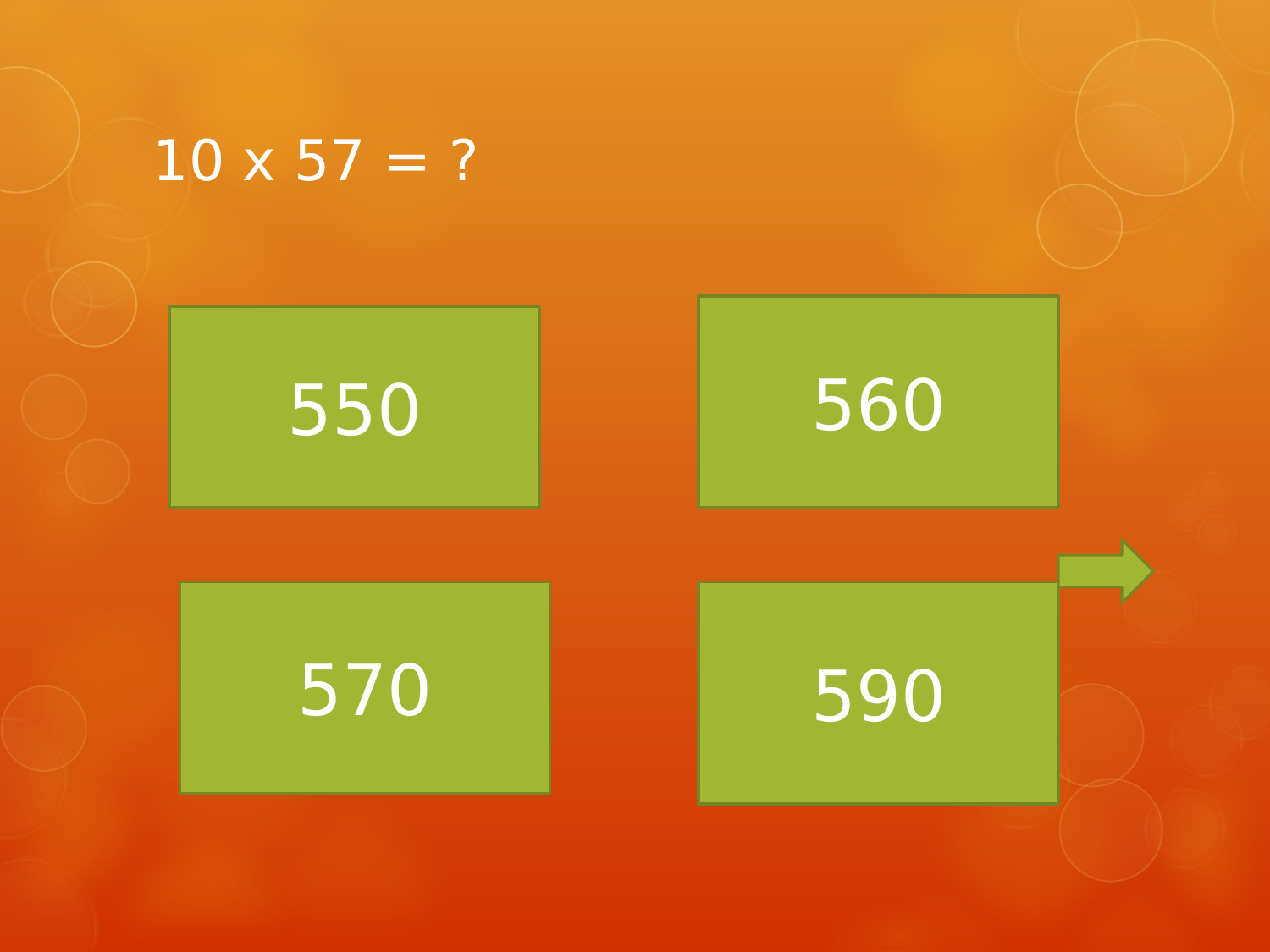

# 10 x 57 = ?

560
550

570
590